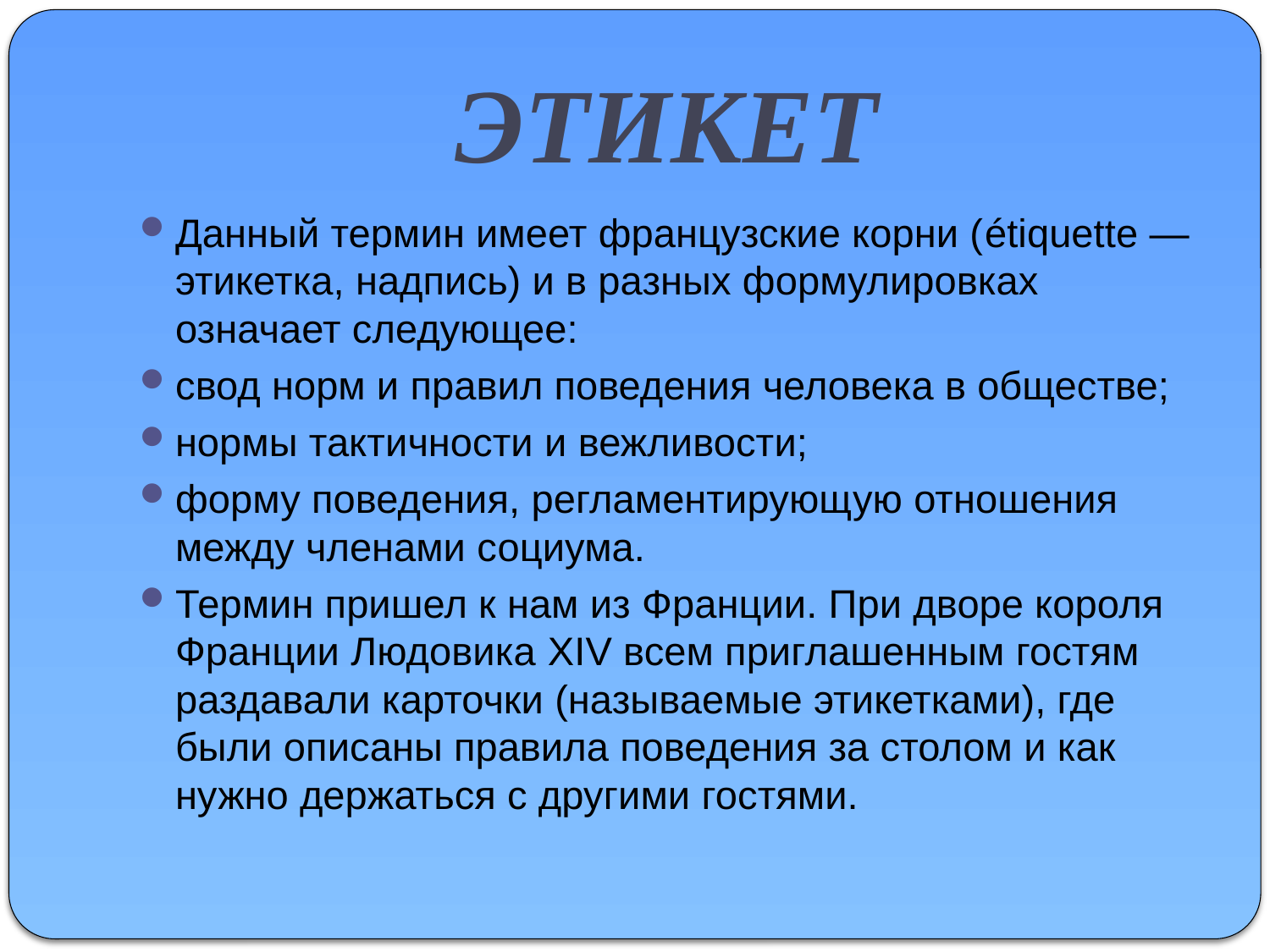

# ЭТИКЕТ
Данный термин имеет французские корни (étiquette — этикетка, надпись) и в разных формулировках означает следующее:
свод норм и правил поведения человека в обществе;
нормы тактичности и вежливости;
форму поведения, регламентирующую отношения между членами социума.
Термин пришел к нам из Франции. При дворе короля Франции Людовика XIV всем приглашенным гостям раздавали карточки (называемые этикетками), где были описаны правила поведения за столом и как нужно держаться с другими гостями.